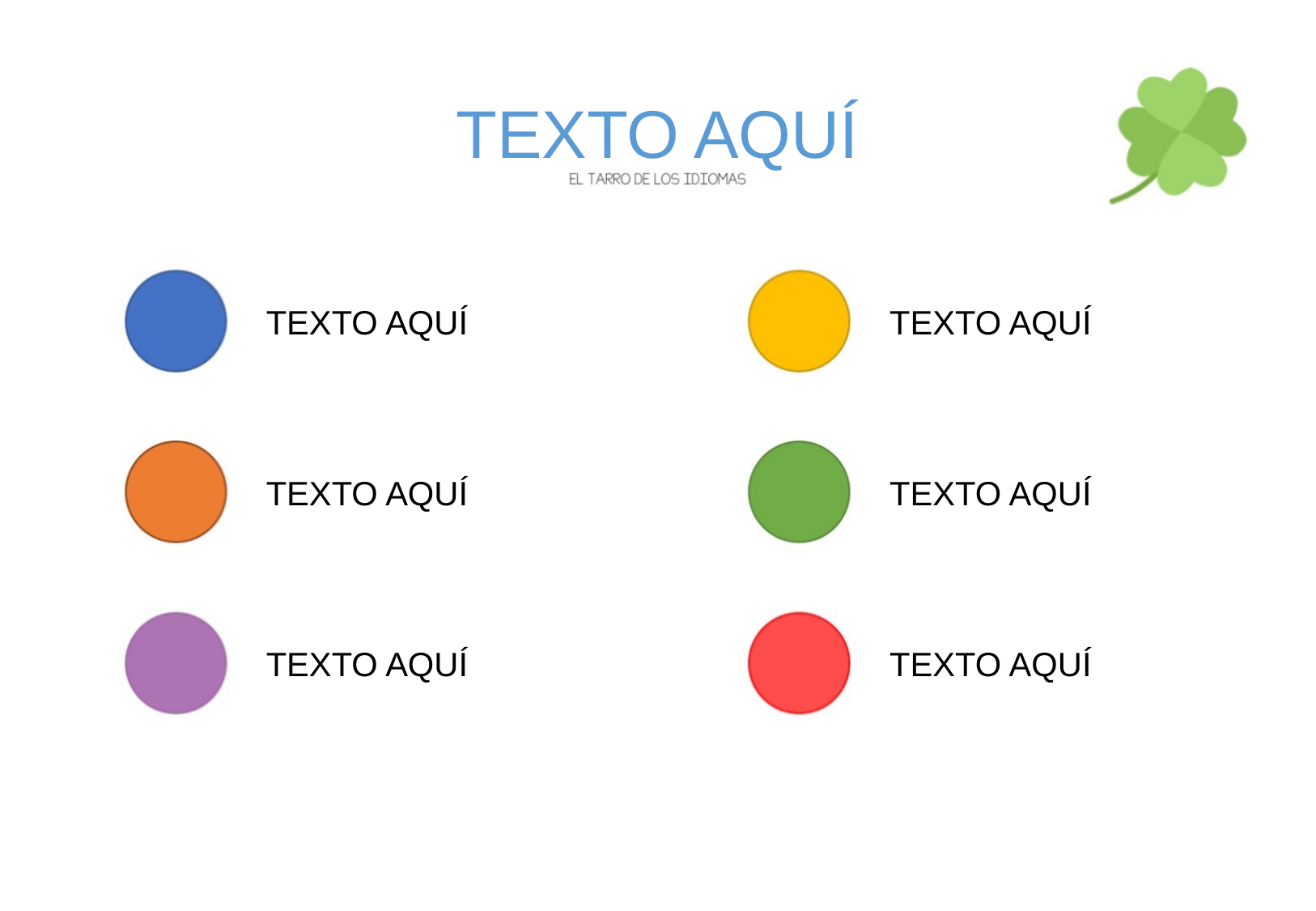

# TEXTO AQUÍ
TEXTO AQUÍ
TEXTO AQUÍ
TEXTO AQUÍ
TEXTO AQUÍ
TEXTO AQUÍ

TEXTO AQUÍ